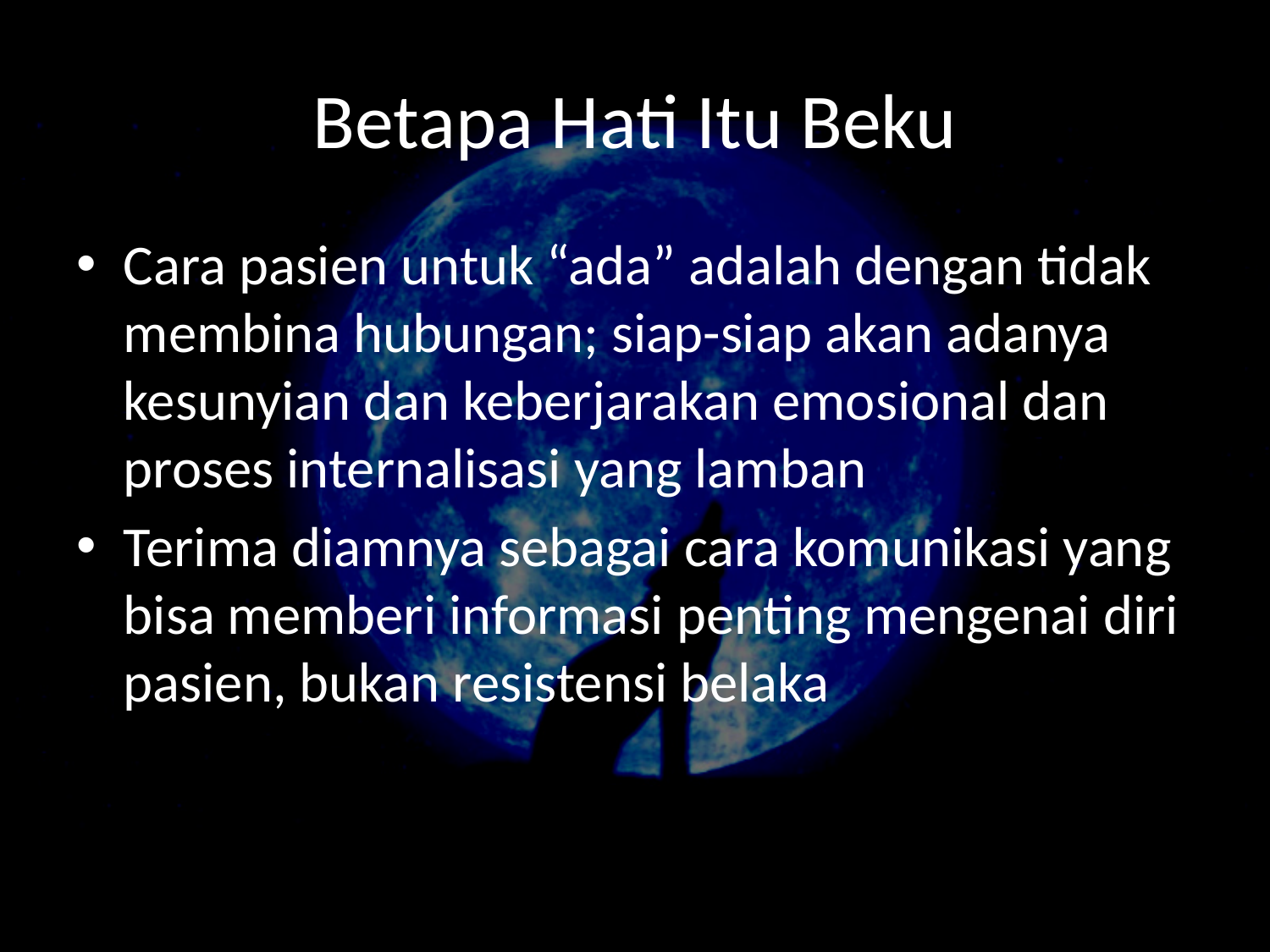

# Betapa Hati Itu Beku
Cara pasien untuk “ada” adalah dengan tidak membina hubungan; siap-siap akan adanya kesunyian dan keberjarakan emosional dan proses internalisasi yang lamban
Terima diamnya sebagai cara komunikasi yang bisa memberi informasi penting mengenai diri pasien, bukan resistensi belaka